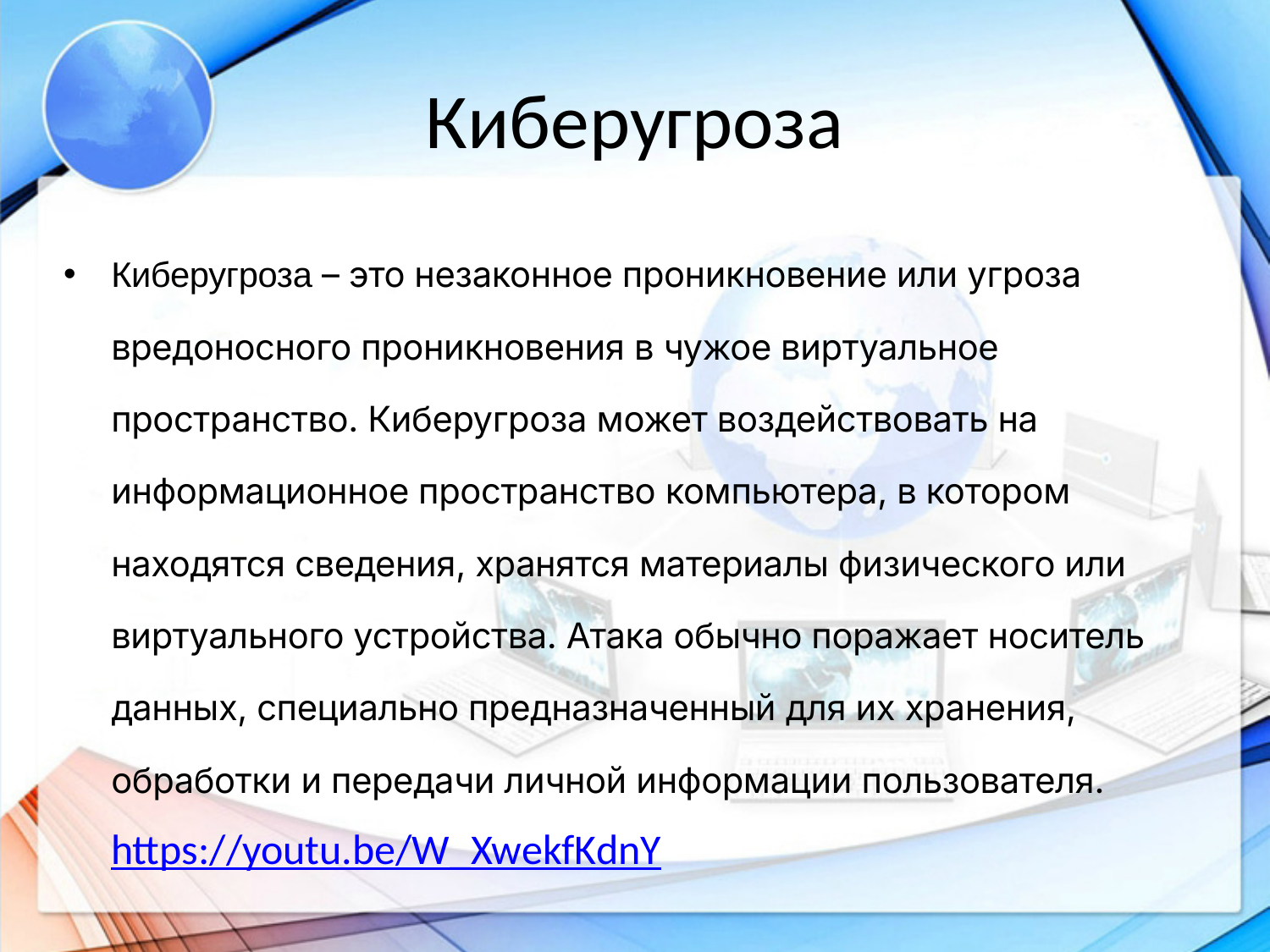

# Киберугроза
Киберугроза – это незаконное проникновение или угроза вредоносного проникновения в чужое виртуальное пространство. Киберугроза может воздействовать на информационное пространство компьютера, в котором находятся сведения, хранятся материалы физического или виртуального устройства. Атака обычно поражает носитель данных, специально предназначенный для их хранения, обработки и передачи личной информации пользователя. https://youtu.be/W_XwekfKdnY